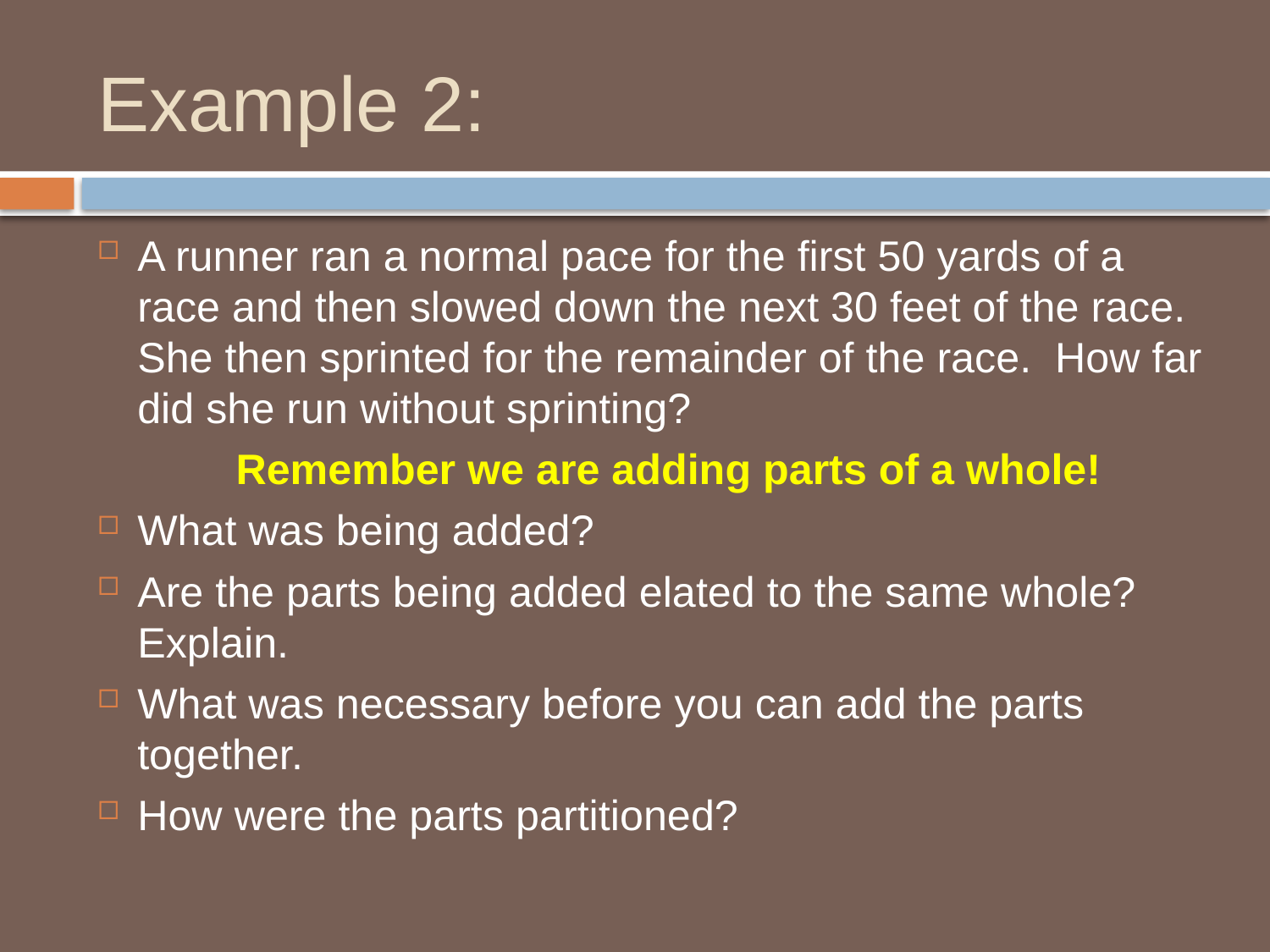

# Example 2:
A runner ran a normal pace for the first 50 yards of a race and then slowed down the next 30 feet of the race.  She then sprinted for the remainder of the race.  How far did she run without sprinting?
   Remember we are adding parts of a whole!
What was being added?
Are the parts being added elated to the same whole?  Explain.
What was necessary before you can add the parts together.
How were the parts partitioned?